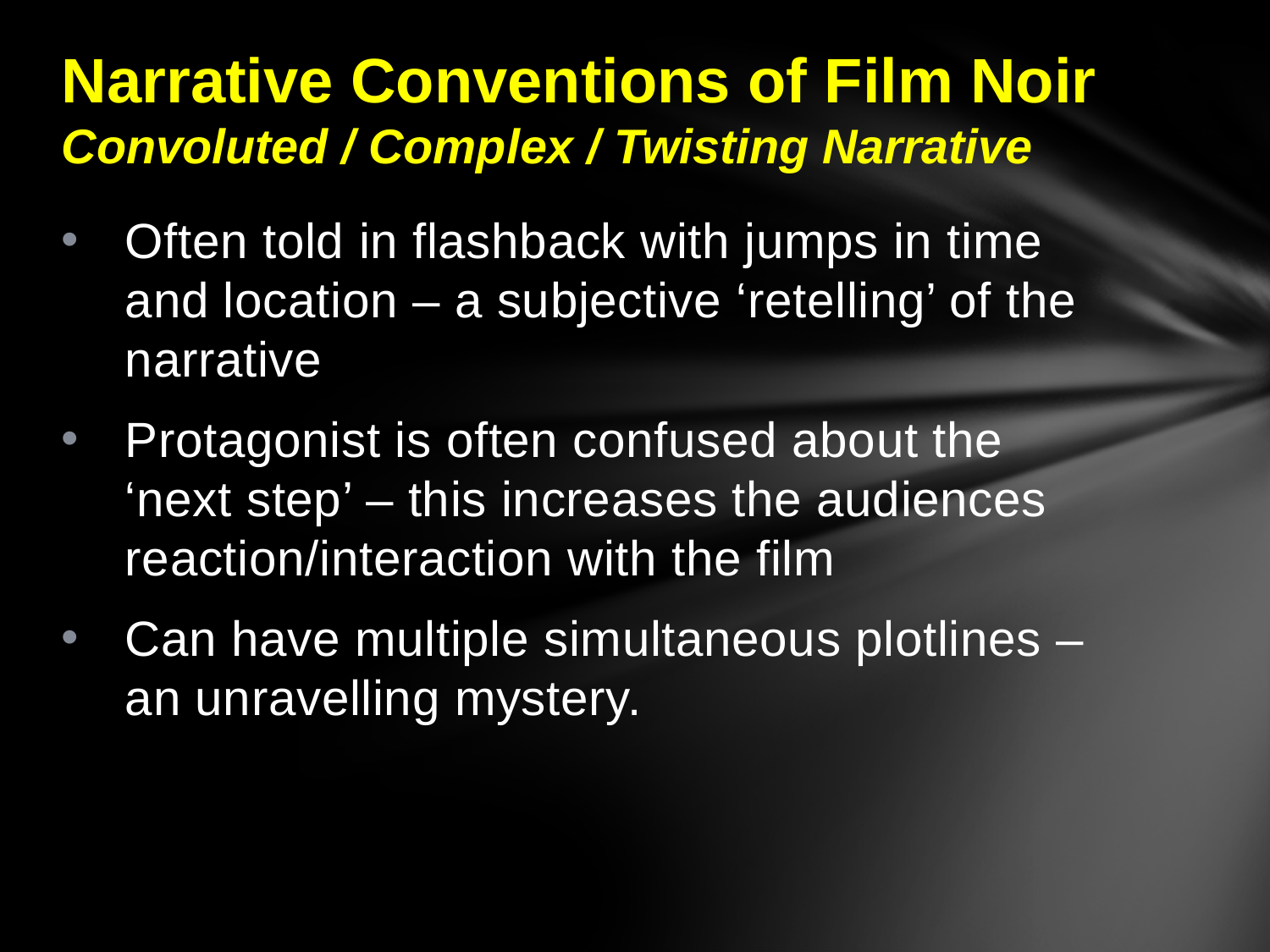

# Narrative Conventions of Film Noir Convoluted / Complex / Twisting Narrative
Often told in flashback with jumps in time and location – a subjective ‘retelling’ of the narrative
Protagonist is often confused about the ‘next step’ – this increases the audiences reaction/interaction with the film
Can have multiple simultaneous plotlines – an unravelling mystery.